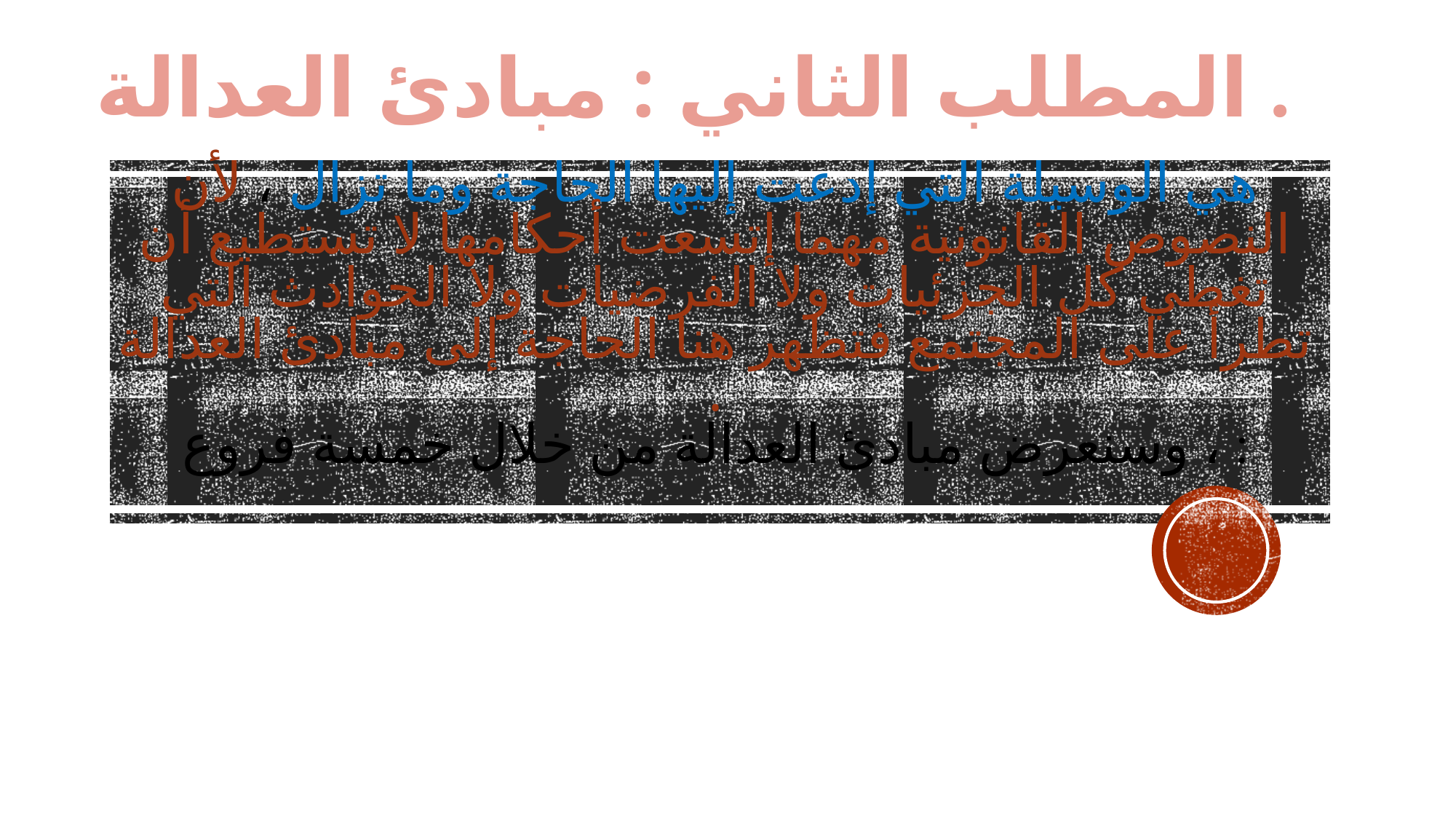

المطلب الثاني : مبادئ العدالة .
# هي الوسيلة التي إدعت إليها الحاجة وما تزال ، لأن النصوص القانونية مهما إتسعت أحكامها لا تستطيع أن تغطي كل الجزئيات ولا الفرضيات ولا الحوادث التي تطرأ على المجتمع فتظهر هنا الحاجة إلى مبادئ العدالة . ، وسنعرض مبادئ العدالة من خلال خمسة فروع :